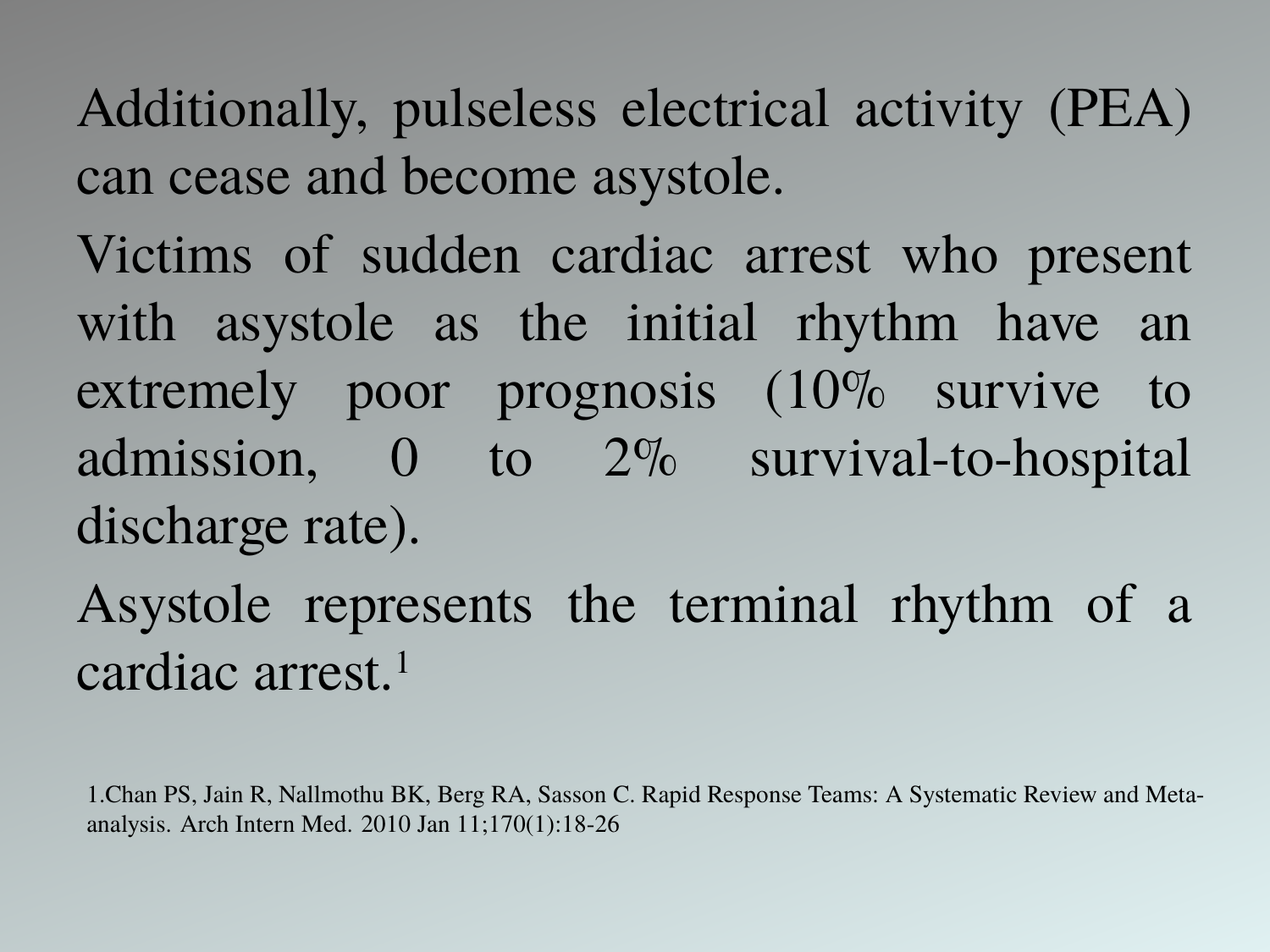

#
Additionally, pulseless electrical activity (PEA) can cease and become asystole.
Victims of sudden cardiac arrest who present with asystole as the initial rhythm have an extremely poor prognosis (10% survive to admission, 0 to 2% survival-to-hospital discharge rate).
Asystole represents the terminal rhythm of a cardiac arrest.1
1.Chan PS, Jain R, Nallmothu BK, Berg RA, Sasson C. Rapid Response Teams: A Systematic Review and Meta-analysis. Arch Intern Med. 2010 Jan 11;170(1):18-26